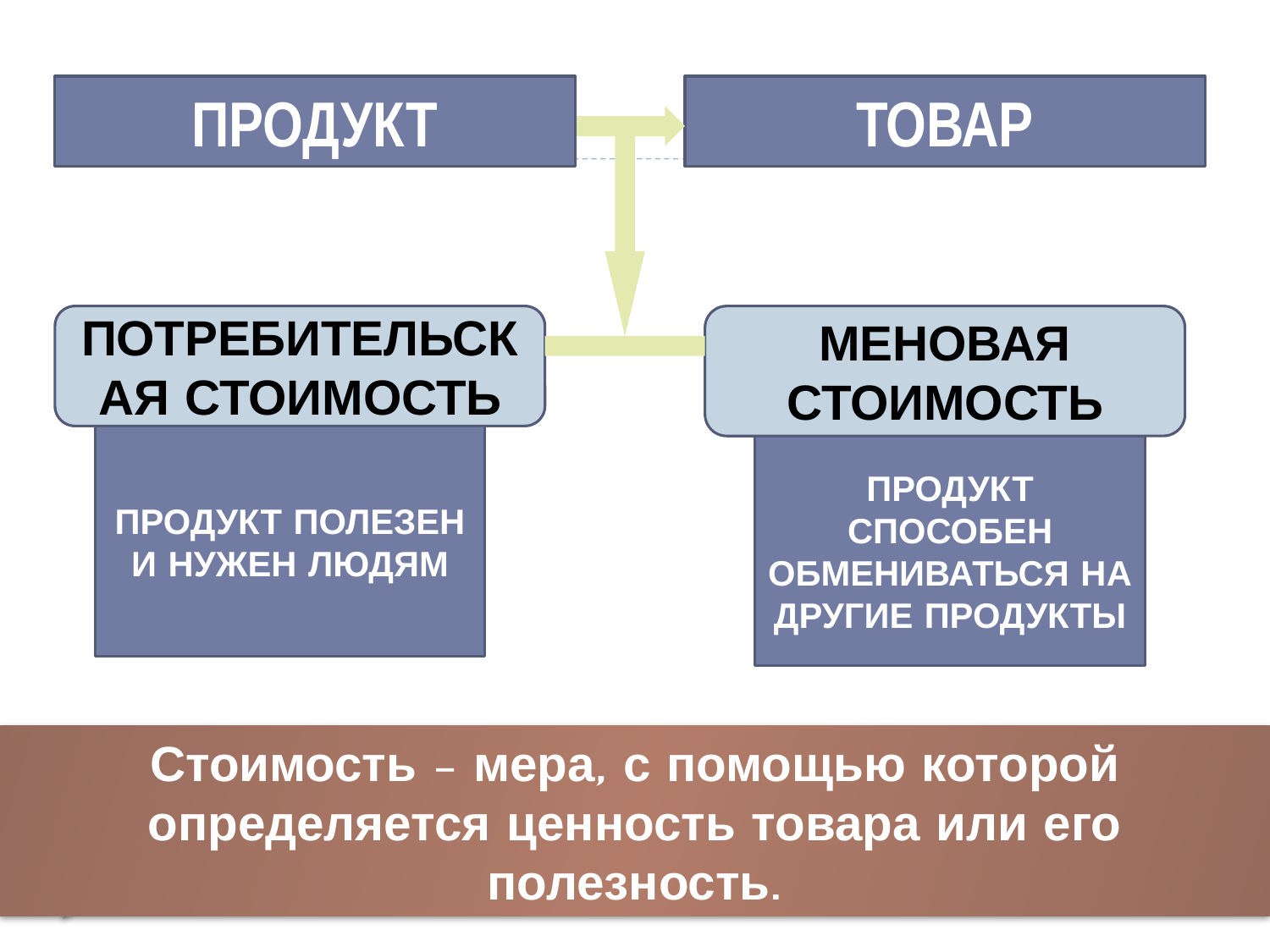

ПРОДУКТ
ТОВАР

ПОТРЕБИТЕЛЬСКАЯ СТОИМОСТЬ
МЕНОВАЯ СТОИМОСТЬ

ПРОДУКТ ПОЛЕЗЕН И НУЖЕН ЛЮДЯМ
ПРОДУКТ СПОСОБЕН ОБМЕНИВАТЬСЯ НА ДРУГИЕ ПРОДУКТЫ
Стоимость – мера, с помощью которой определяется ценность товара или его полезность.